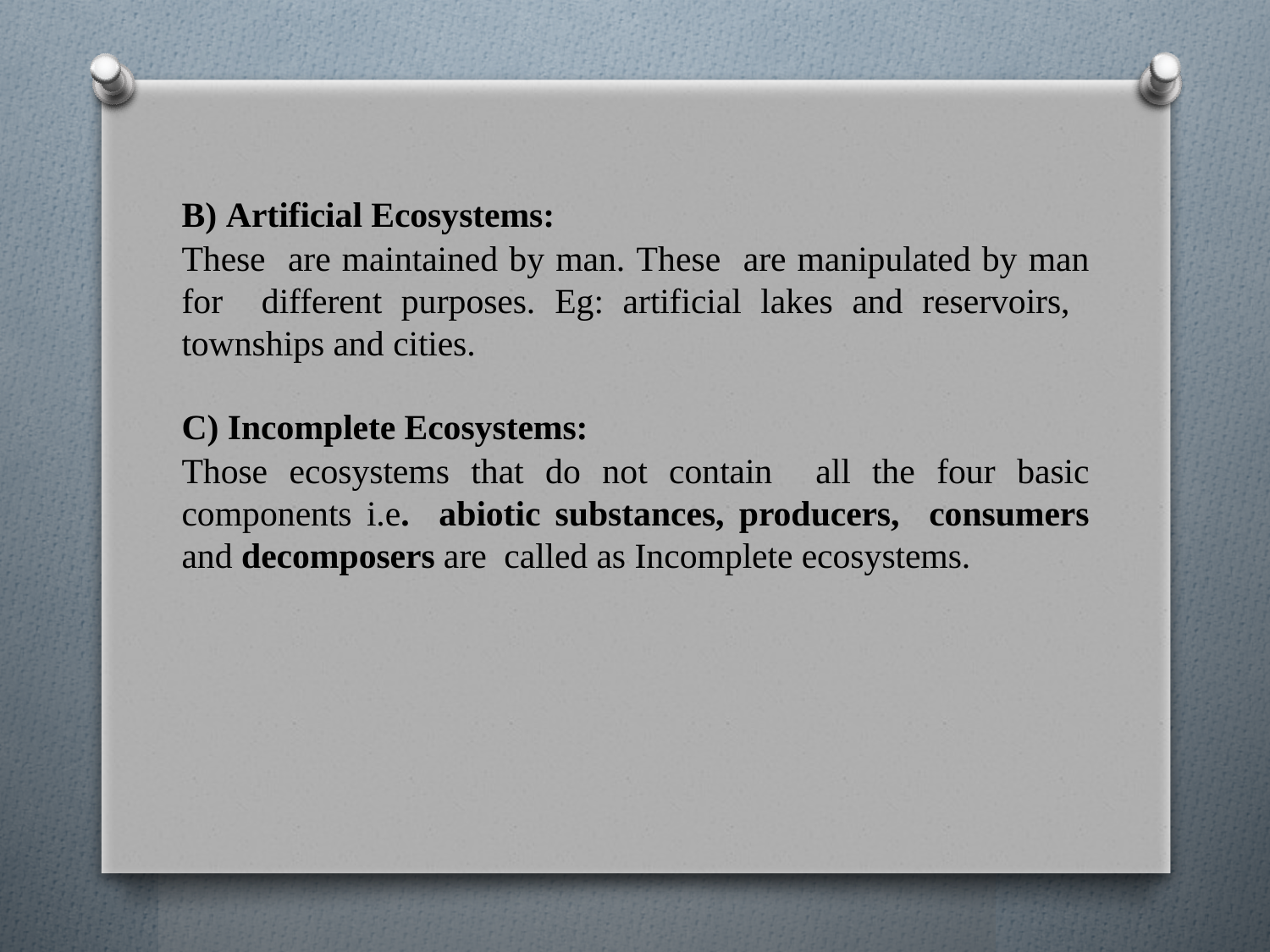

B) Artificial Ecosystems:
These  are maintained by man. These  are manipulated by man for  different purposes. Eg: artificial lakes and reservoirs,  townships and cities.

C) Incomplete Ecosystems:
Those ecosystems that do not contain  all the four basic components i.e.  abiotic substances, producers,  consumers and decomposers are  called as Incomplete ecosystems.